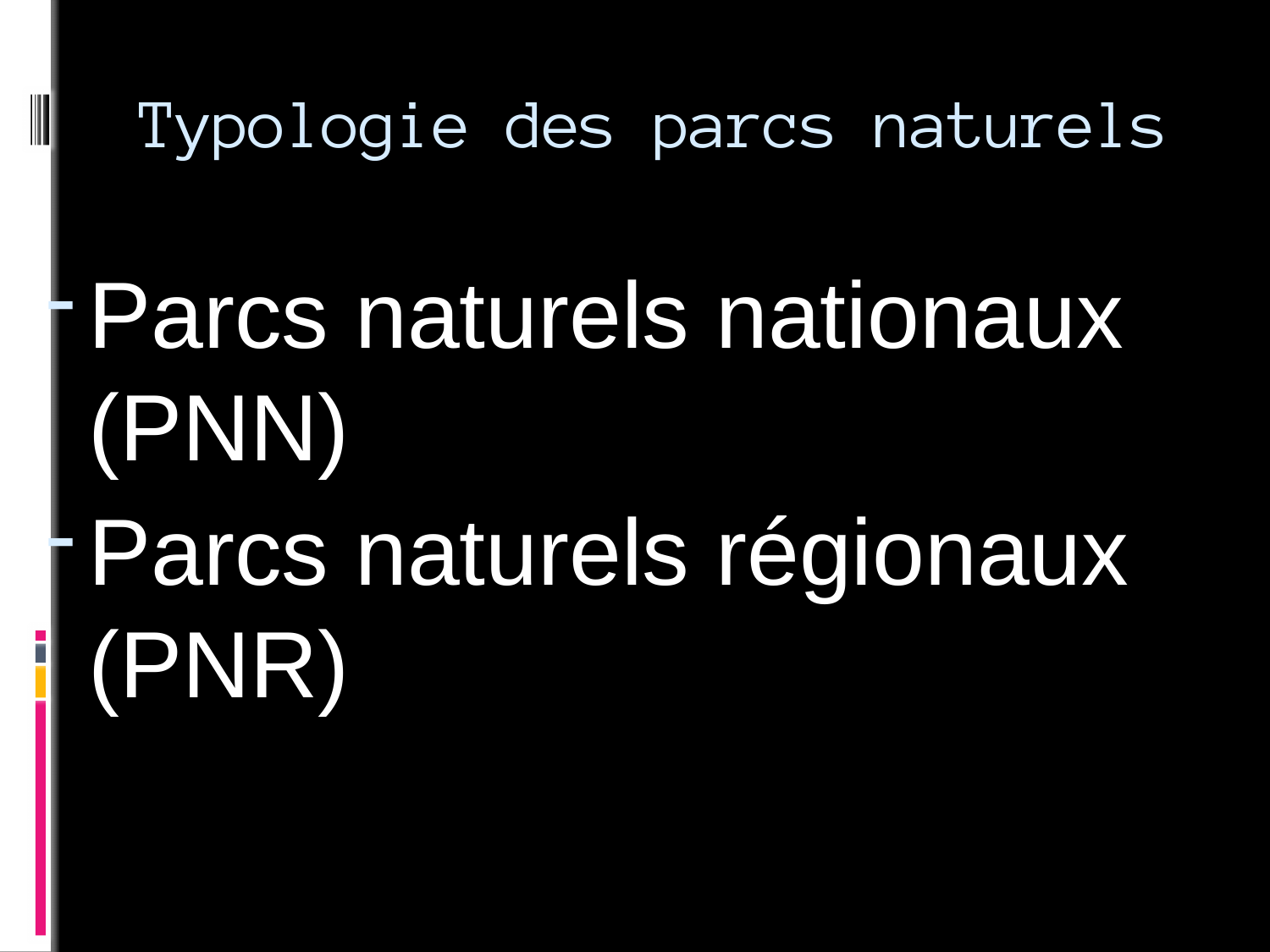

# Typologie des parcs naturels
Parcs naturels nationaux 				(PNN)
Parcs naturels régionaux 				(PNR)